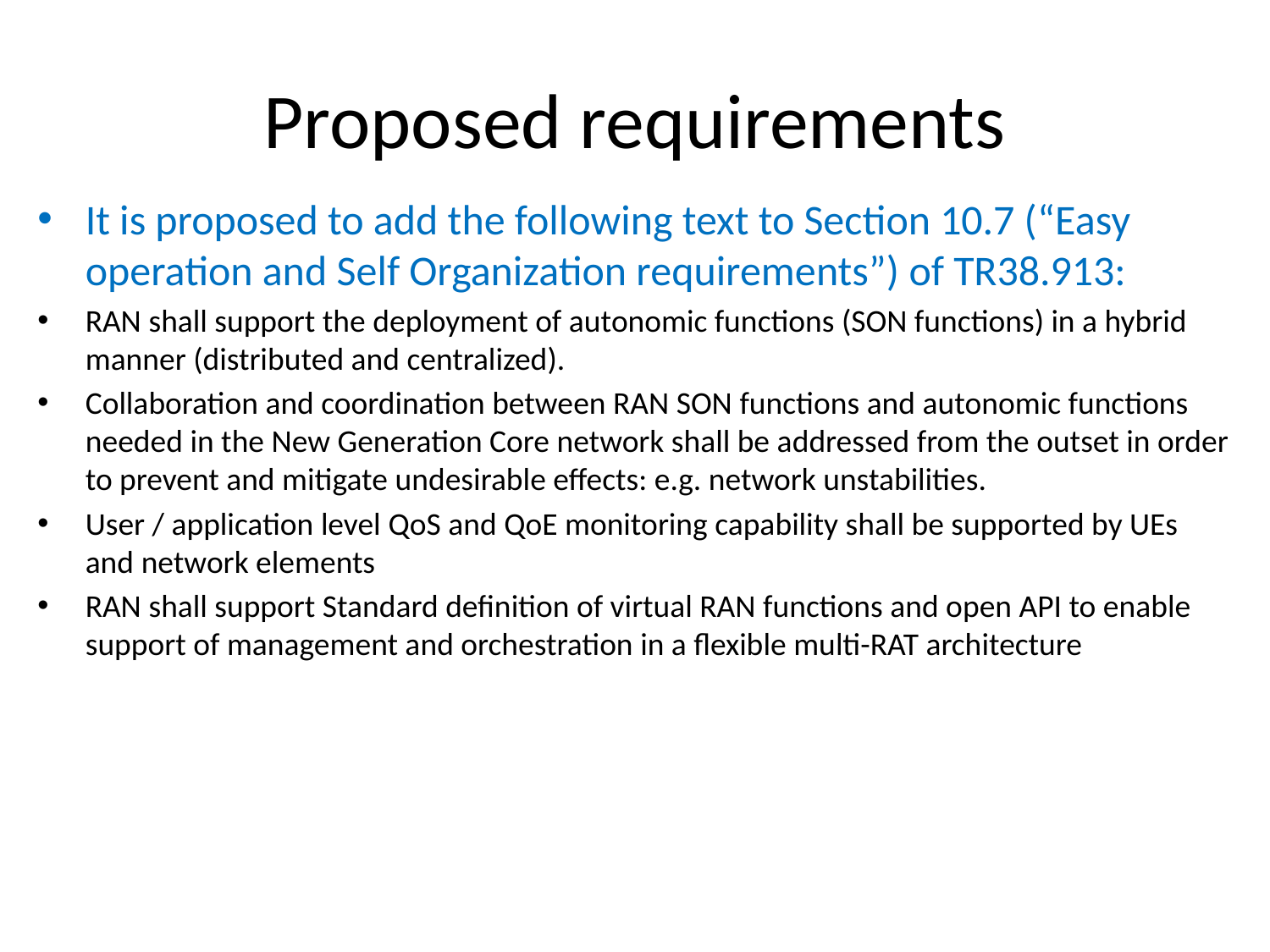

# Proposed requirements
It is proposed to add the following text to Section 10.7 (“Easy operation and Self Organization requirements”) of TR38.913:
RAN shall support the deployment of autonomic functions (SON functions) in a hybrid manner (distributed and centralized).
Collaboration and coordination between RAN SON functions and autonomic functions needed in the New Generation Core network shall be addressed from the outset in order to prevent and mitigate undesirable effects: e.g. network unstabilities.
User / application level QoS and QoE monitoring capability shall be supported by UEs and network elements
RAN shall support Standard definition of virtual RAN functions and open API to enable support of management and orchestration in a flexible multi-RAT architecture